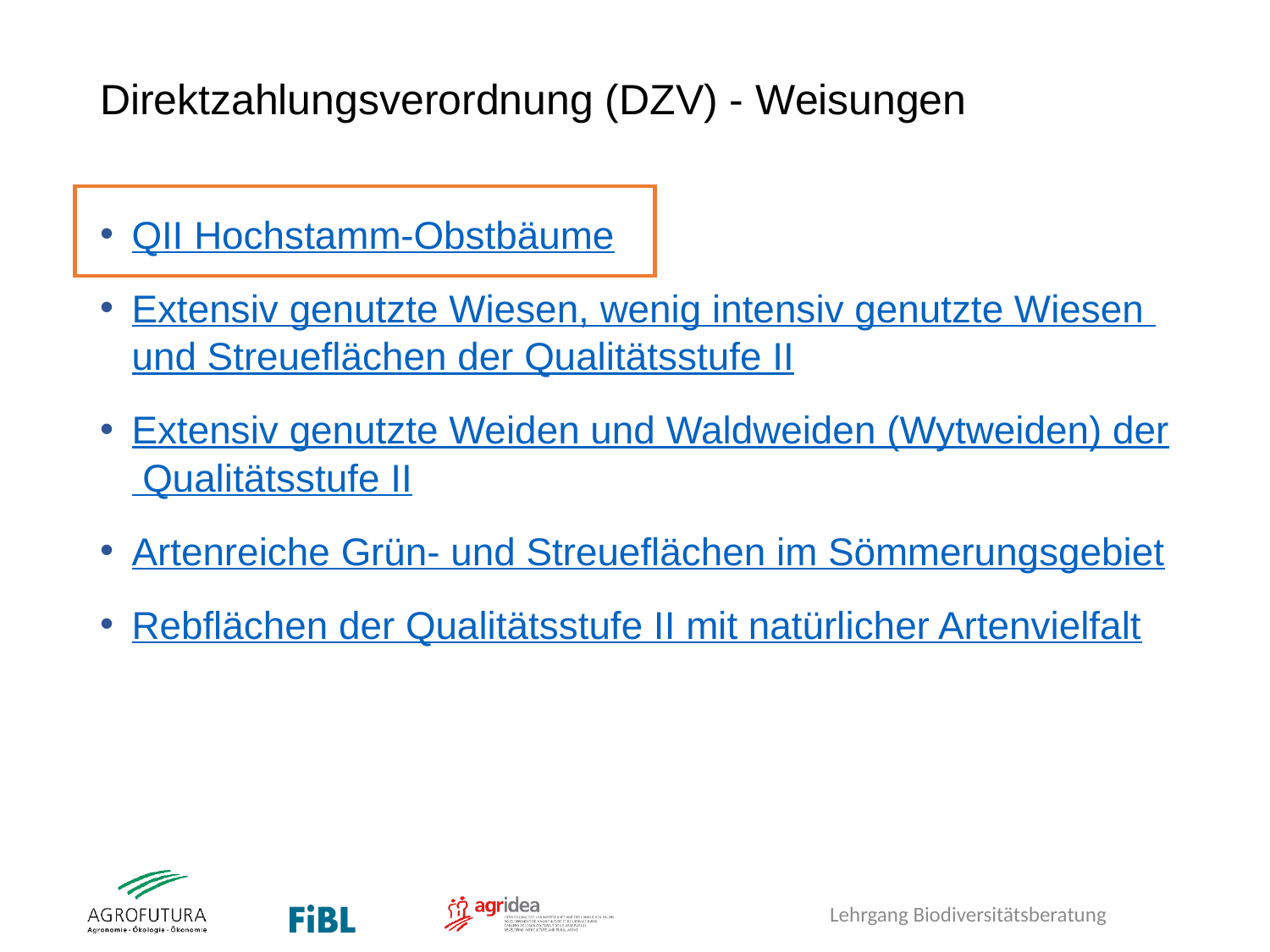

# Direktzahlungsverordnung (DZV) - Weisungen

QII Hochstamm-Obstbäume
Extensiv genutzte Wiesen, wenig intensiv genutzte Wiesen und Streueflächen der Qualitätsstufe II
Extensiv genutzte Weiden und Waldweiden (Wytweiden) der Qualitätsstufe II
Artenreiche Grün- und Streueflächen im Sömmerungsgebiet
Rebflächen der Qualitätsstufe II mit natürlicher Artenvielfalt
Lehrgang Biodiversitätsberatung